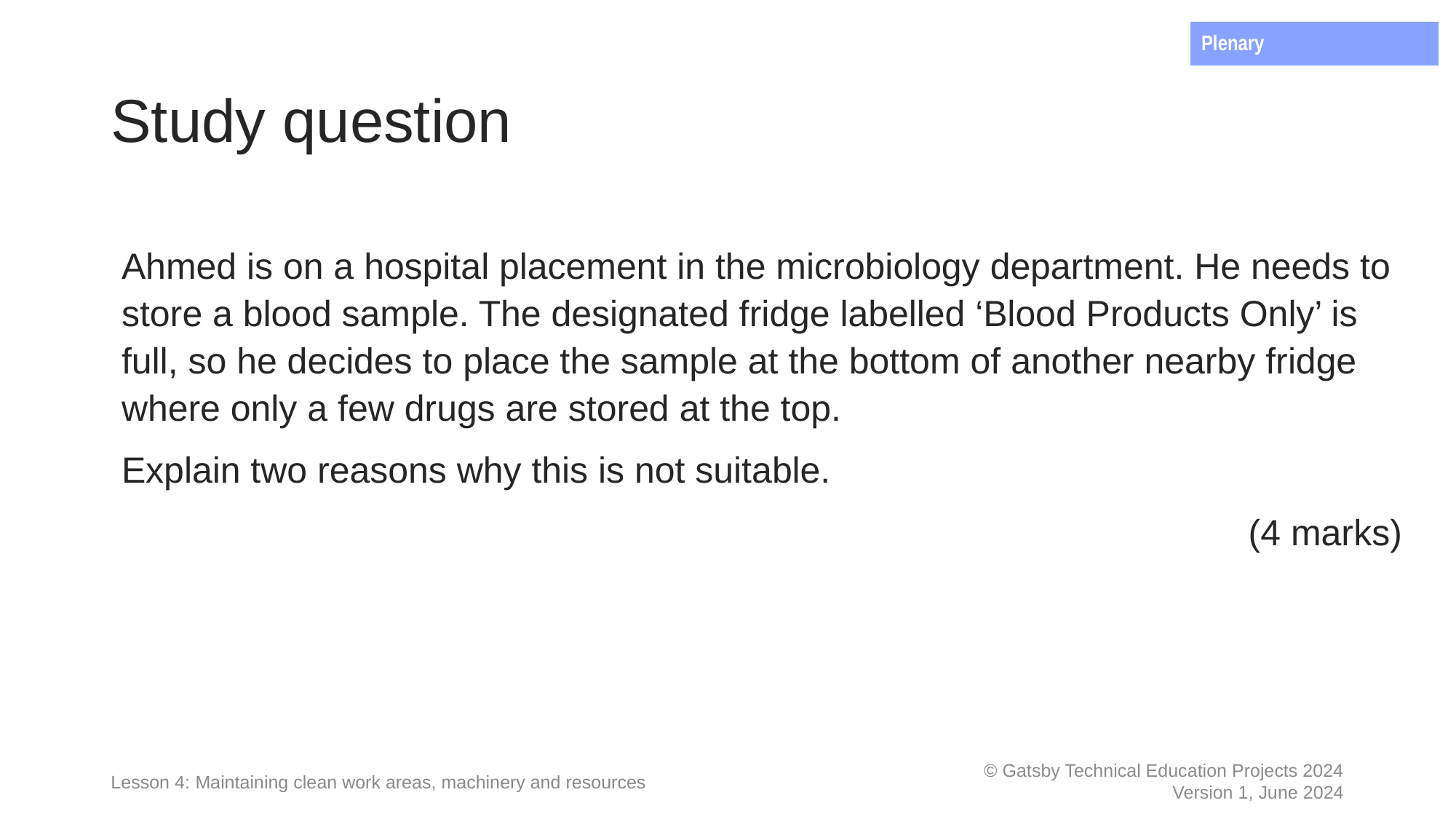

Plenary
# Study question
Ahmed is on a hospital placement in the microbiology department. He needs to store a blood sample. The designated fridge labelled ‘Blood Products Only’ is full, so he decides to place the sample at the bottom of another nearby fridge where only a few drugs are stored at the top.
Explain two reasons why this is not suitable.
(4 marks)
Lesson 4: Maintaining clean work areas, machinery and resources